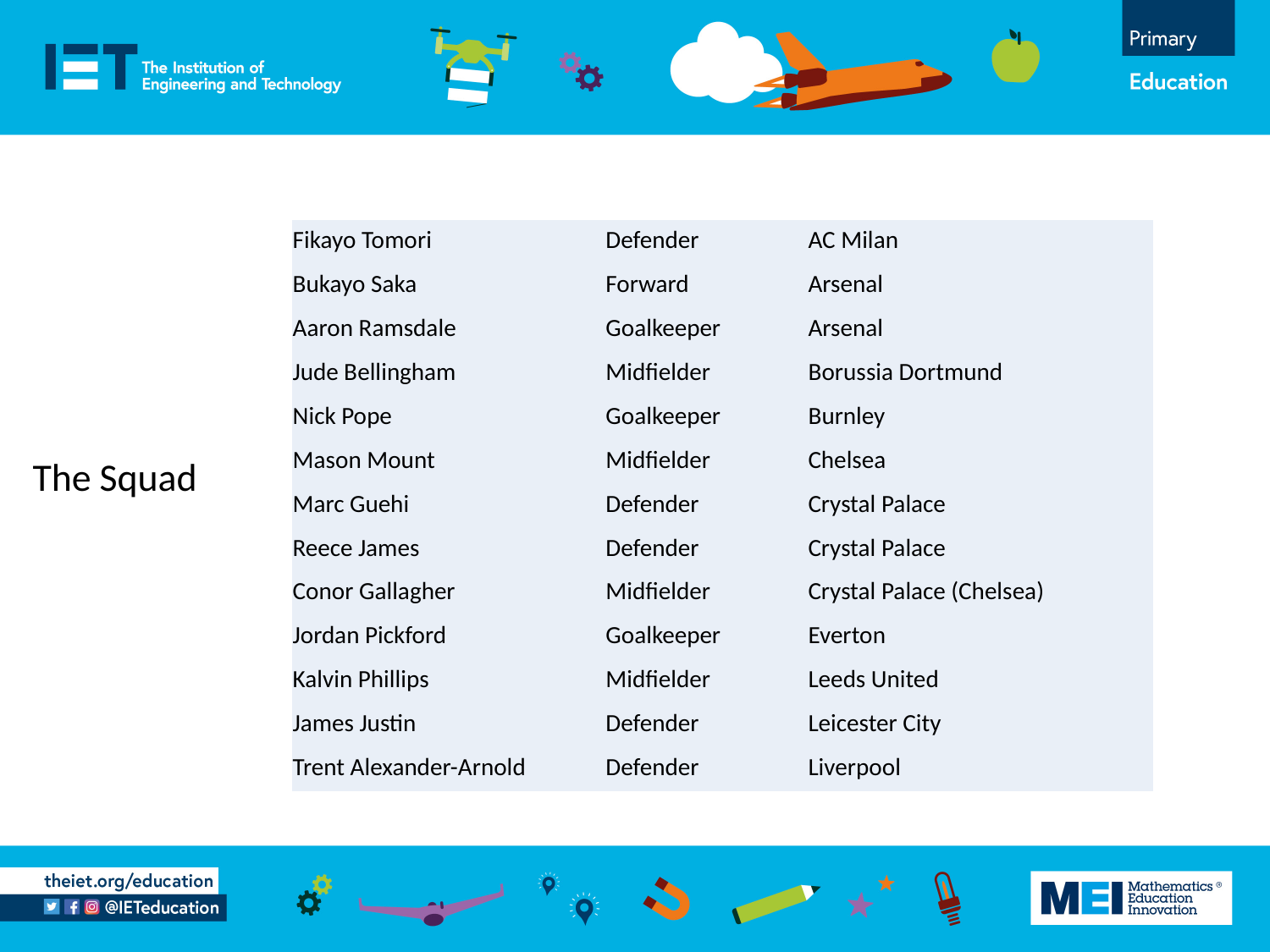

| Fikayo Tomori | Defender | AC Milan |
| --- | --- | --- |
| Bukayo Saka | Forward | Arsenal |
| Aaron Ramsdale | Goalkeeper | Arsenal |
| Jude Bellingham | Midfielder | Borussia Dortmund |
| Nick Pope | Goalkeeper | Burnley |
| Mason Mount | Midfielder | Chelsea |
| Marc Guehi | Defender | Crystal Palace |
| Reece James | Defender | Crystal Palace |
| Conor Gallagher | Midfielder | Crystal Palace (Chelsea) |
| Jordan Pickford | Goalkeeper | Everton |
| Kalvin Phillips | Midfielder | Leeds United |
| James Justin | Defender | Leicester City |
| Trent Alexander-Arnold | Defender | Liverpool |
The Squad